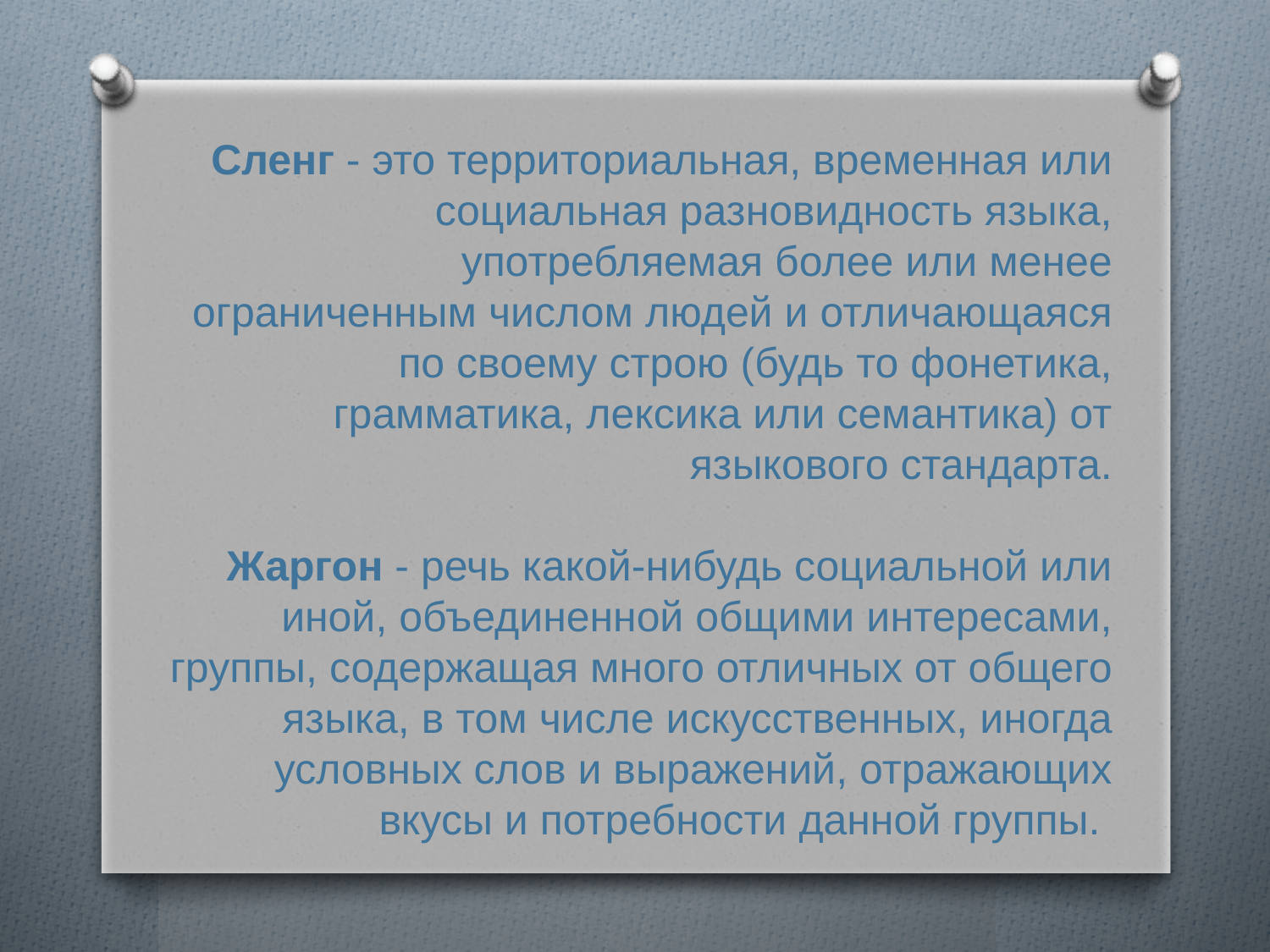

Сленг - это территориальная, временная или социальная разновидность языка, употребляемая более или менее ограниченным числом людей и отличающаяся по своему строю (будь то фонетика, грамматика, лексика или семантика) от языкового стандарта.

Жаргон - речь какой-нибудь социальной или иной, объединенной общими интересами, группы, содержащая много отличных от общего языка, в том числе искусственных, иногда условных слов и выражений, отражающих вкусы и потребности данной группы.